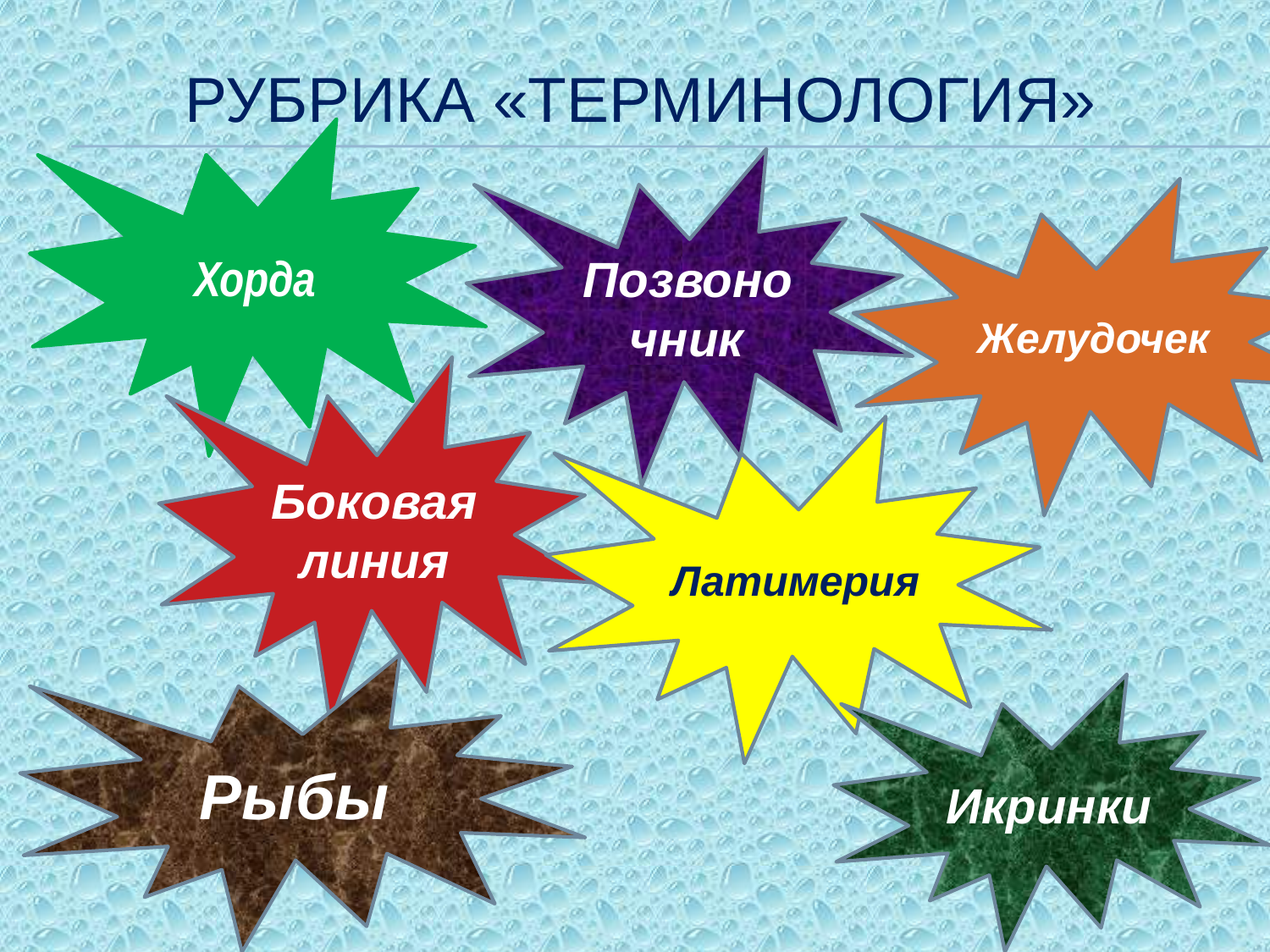

# Рубрика «Терминология»
Хорда
Позвоночник
Желудочек
Боковая линия
Латимерия
Рыбы
Икринки